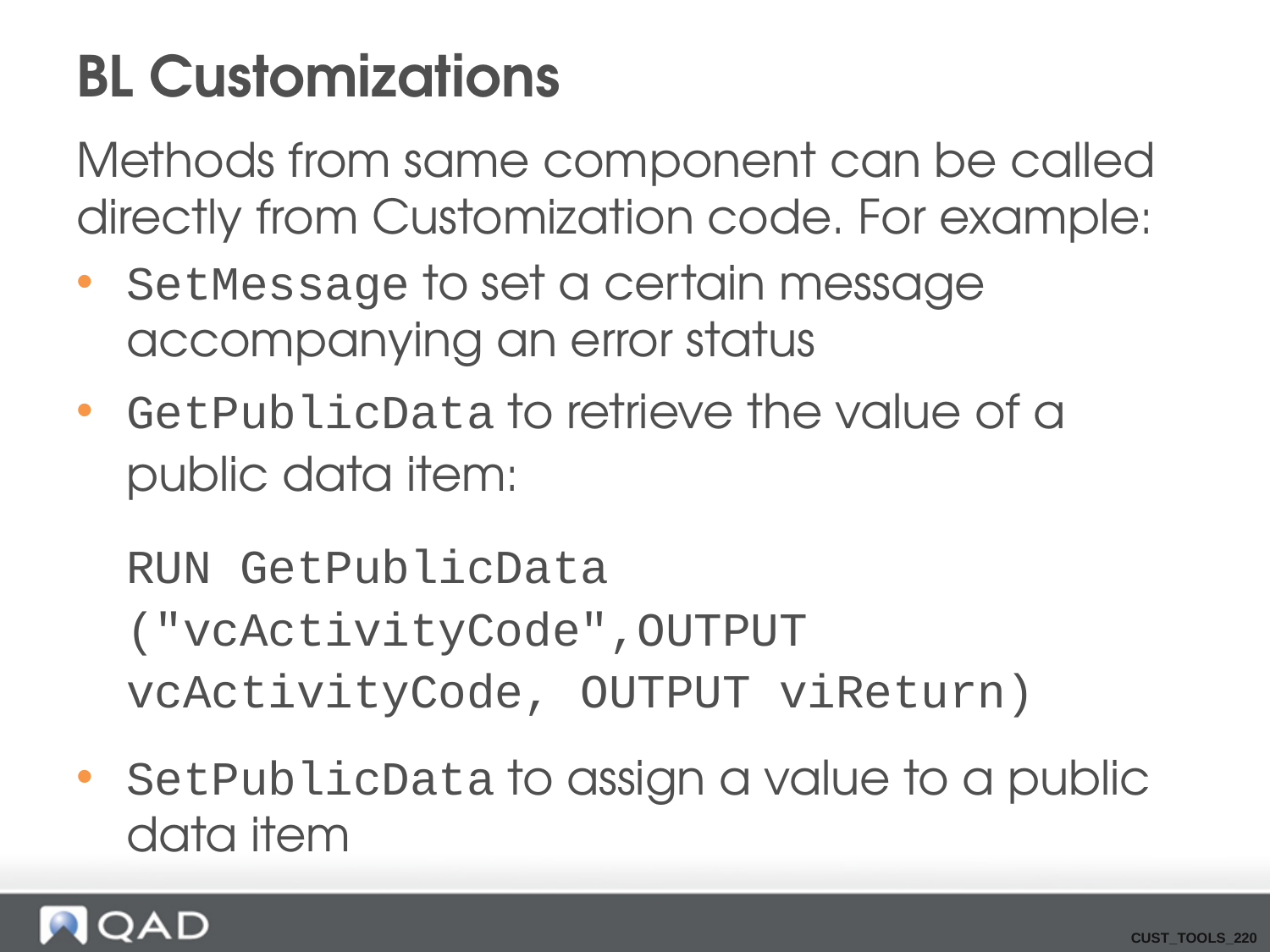

# BL Customizations
Methods from same component can be called directly from Customization code. For example:
SetMessage to set a certain message accompanying an error status
GetPublicData to retrieve the value of a public data item:
RUN GetPublicData ("vcActivityCode",OUTPUT vcActivityCode, OUTPUT viReturn)
SetPublicData to assign a value to a public data item
CUST_TOOLS_220